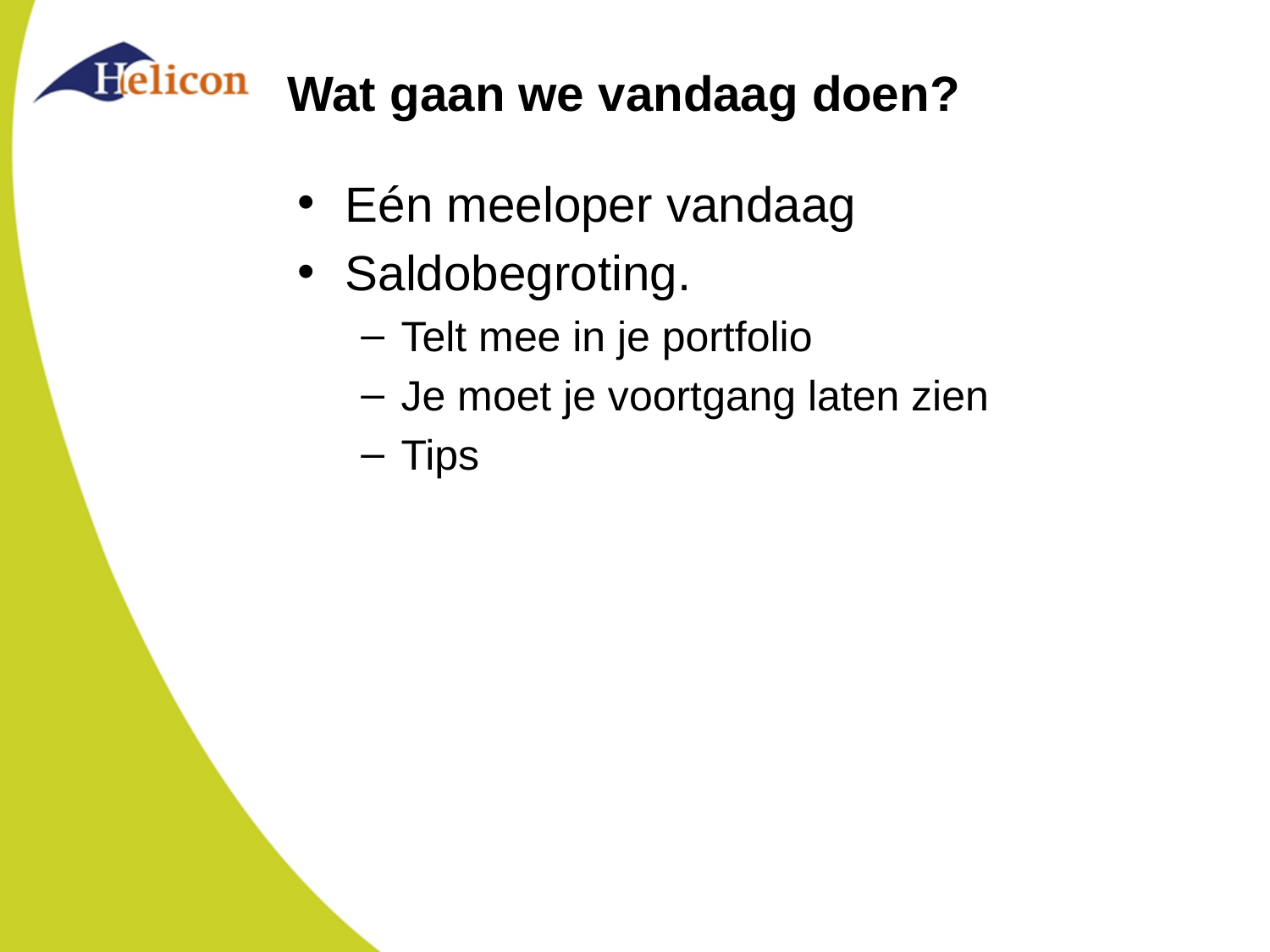

# Wat gaan we vandaag doen?
Eén meeloper vandaag
Saldobegroting.
Telt mee in je portfolio
Je moet je voortgang laten zien
Tips